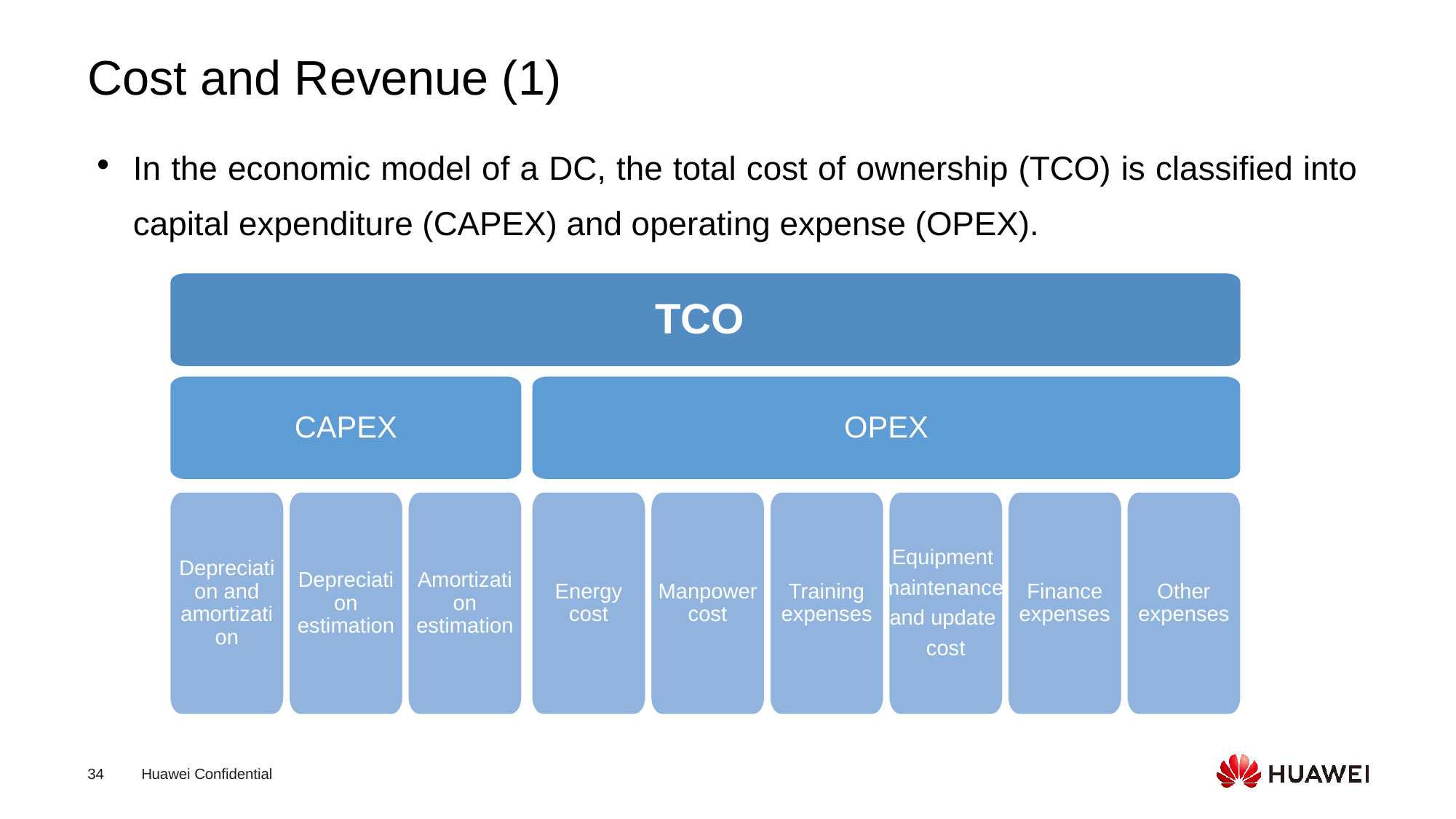

# Cost and Revenue (1)
In the economic model of a DC, the total cost of ownership (TCO) is classified into capital expenditure (CAPEX) and operating expense (OPEX).

TCO
CAPEX
OPEX
Depreciation and amortization
Depreciation estimation
Amortization estimation
Energy cost
Manpower cost
Training expenses
Equipment
maintenance
and update
cost
Finance expenses
Other expenses